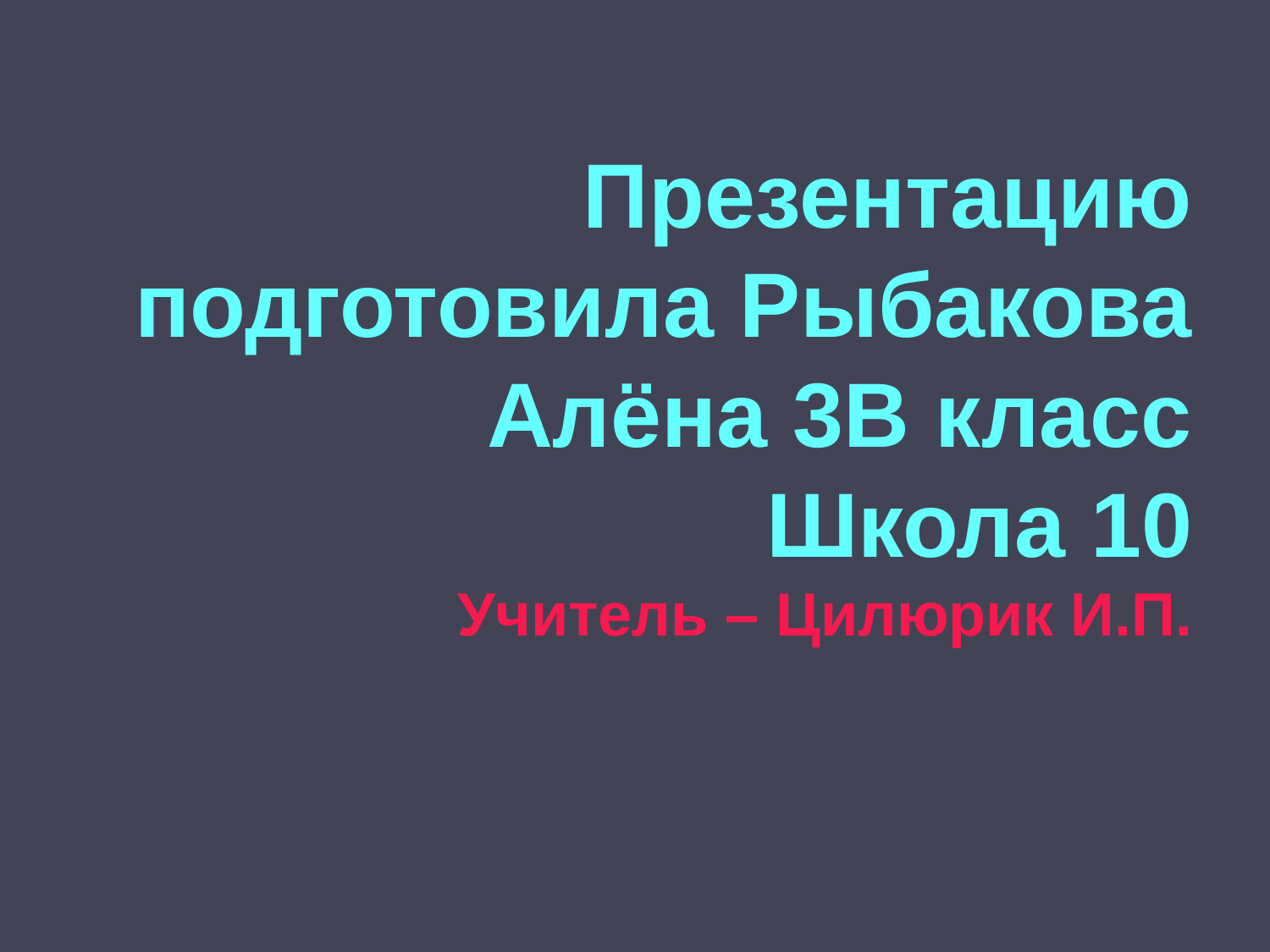

# Презентацию подготовила Рыбакова Алёна 3В класс Школа 10 Учитель – Цилюрик И.П.